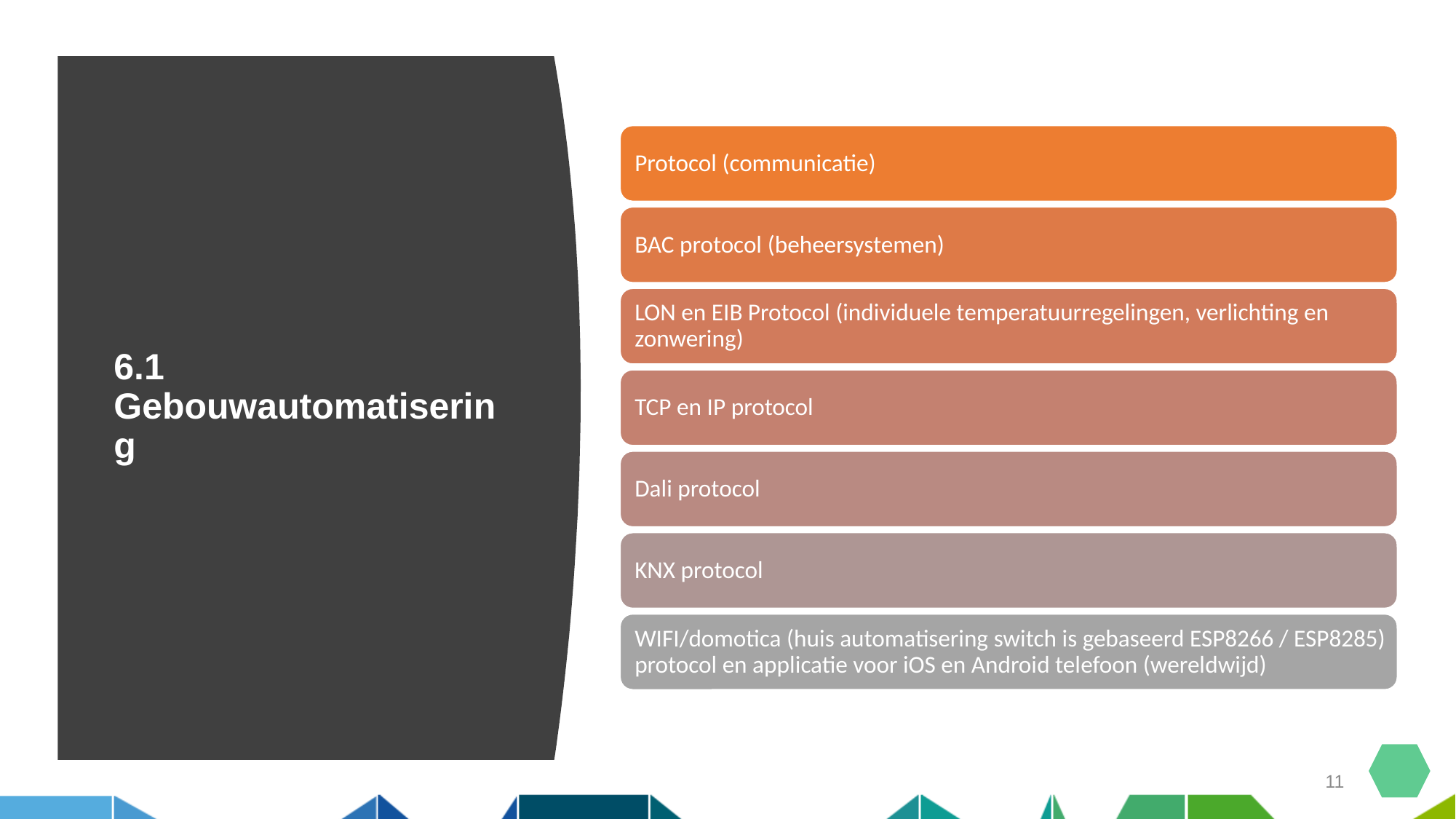

Protocol (communicatie)
BAC protocol (beheersystemen)
LON en EIB Protocol (individuele temperatuurregelingen, verlichting en zonwering)
TCP en IP protocol
Dali protocol
KNX protocol
WIFI/domotica (huis automatisering switch is gebaseerd ESP8266 / ESP8285) protocol en applicatie voor iOS en Android telefoon (wereldwijd)

# 6.1 Gebouwautomatisering
11